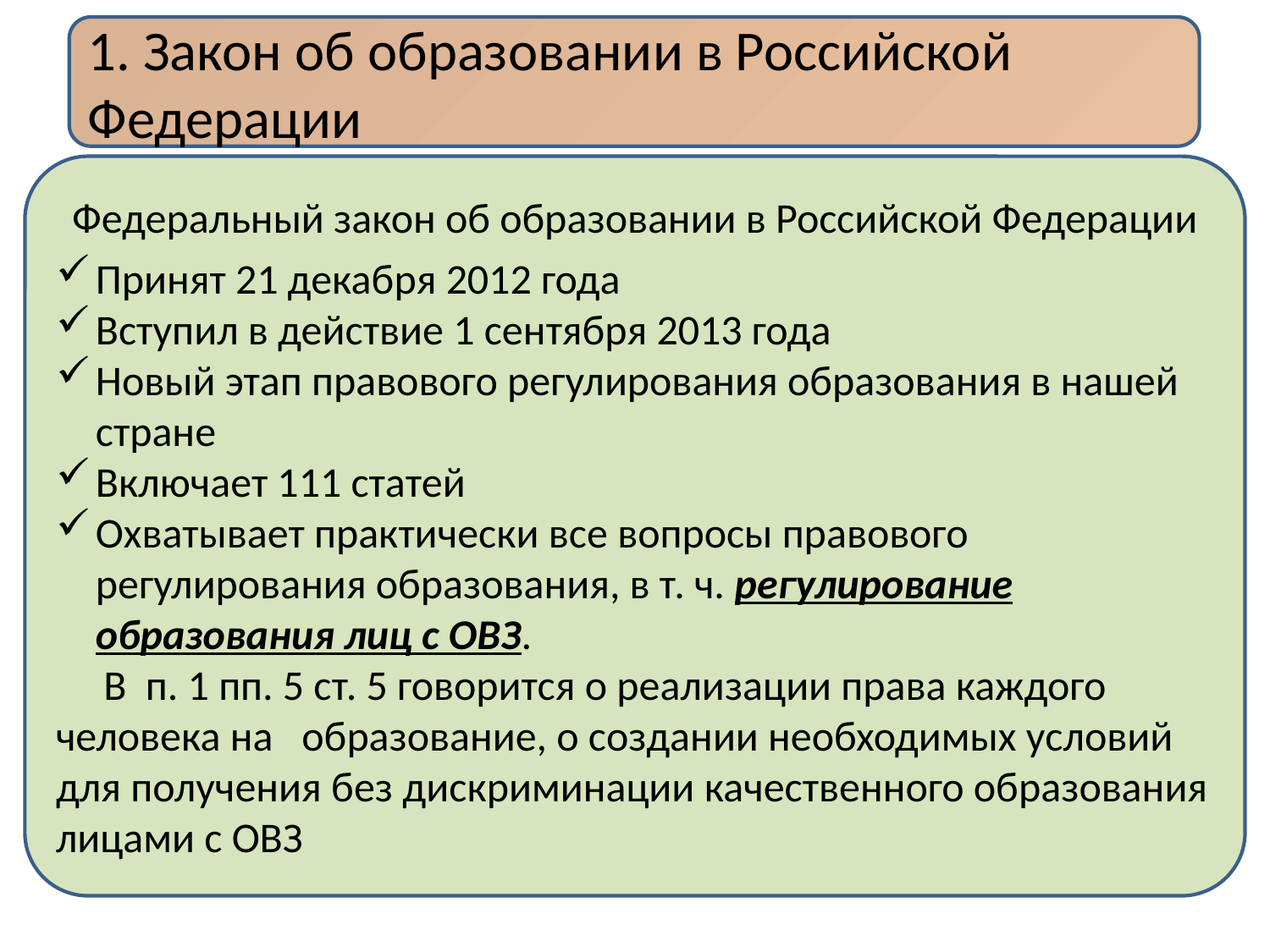

1. Закон об образовании в Российской Федерации
Федеральный закон об образовании в Российской Федерации
Принят 21 декабря 2012 года
Вступил в действие 1 сентября 2013 года
Новый этап правового регулирования образования в нашей стране
Включает 111 статей
Охватывает практически все вопросы правового регулирования образования, в т. ч. регулирование образования лиц с ОВЗ.
     В  п. 1 пп. 5 ст. 5 говорится о реализации права каждого человека на   образование, о создании необходимых условий для получения без дискриминации качественного образования лицами с ОВЗ